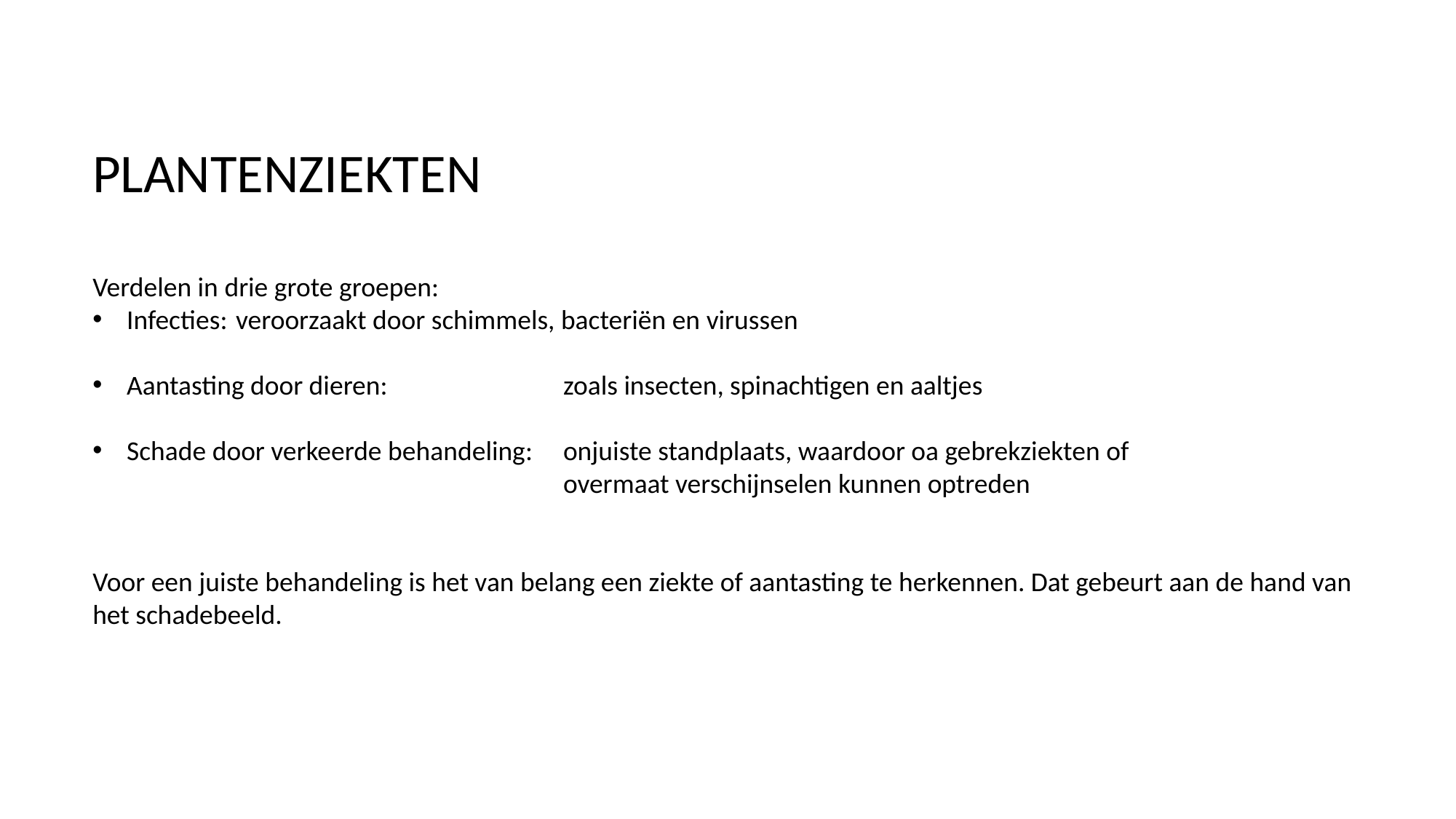

PLANTENZIEKTEN

Verdelen in drie grote groepen:
Infecties:	veroorzaakt door schimmels, bacteriën en virussen

Aantasting door dieren:		zoals insecten, spinachtigen en aaltjes

Schade door verkeerde behandeling:	onjuiste standplaats, waardoor oa gebrekziekten of						overmaat verschijnselen kunnen optreden

Voor een juiste behandeling is het van belang een ziekte of aantasting te herkennen. Dat gebeurt aan de hand van het schadebeeld.